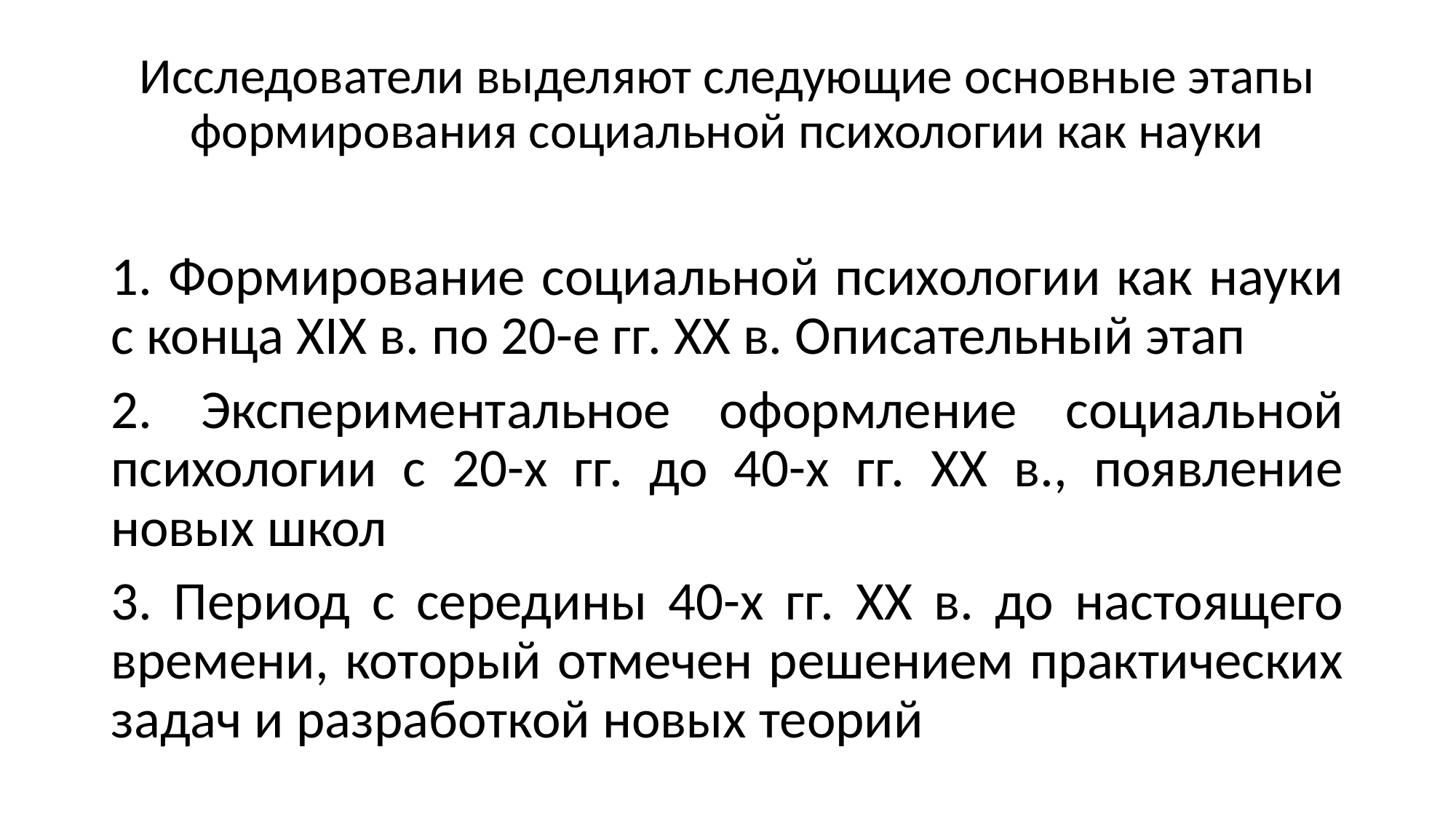

# Исследователи выделяют следующие основные этапы формирования социальной психологии как науки
1. Формирование социальной психологии как науки с конца ХIХ в. по 20-е гг. ХХ в. Описательный этап
2. Экспериментальное оформление социальной психологии с 20-х гг. до 40-х гг. ХХ в., появление новых школ
3. Период с середины 40-х гг. ХХ в. до настоящего времени, который отмечен решением практических задач и разработкой новых теорий